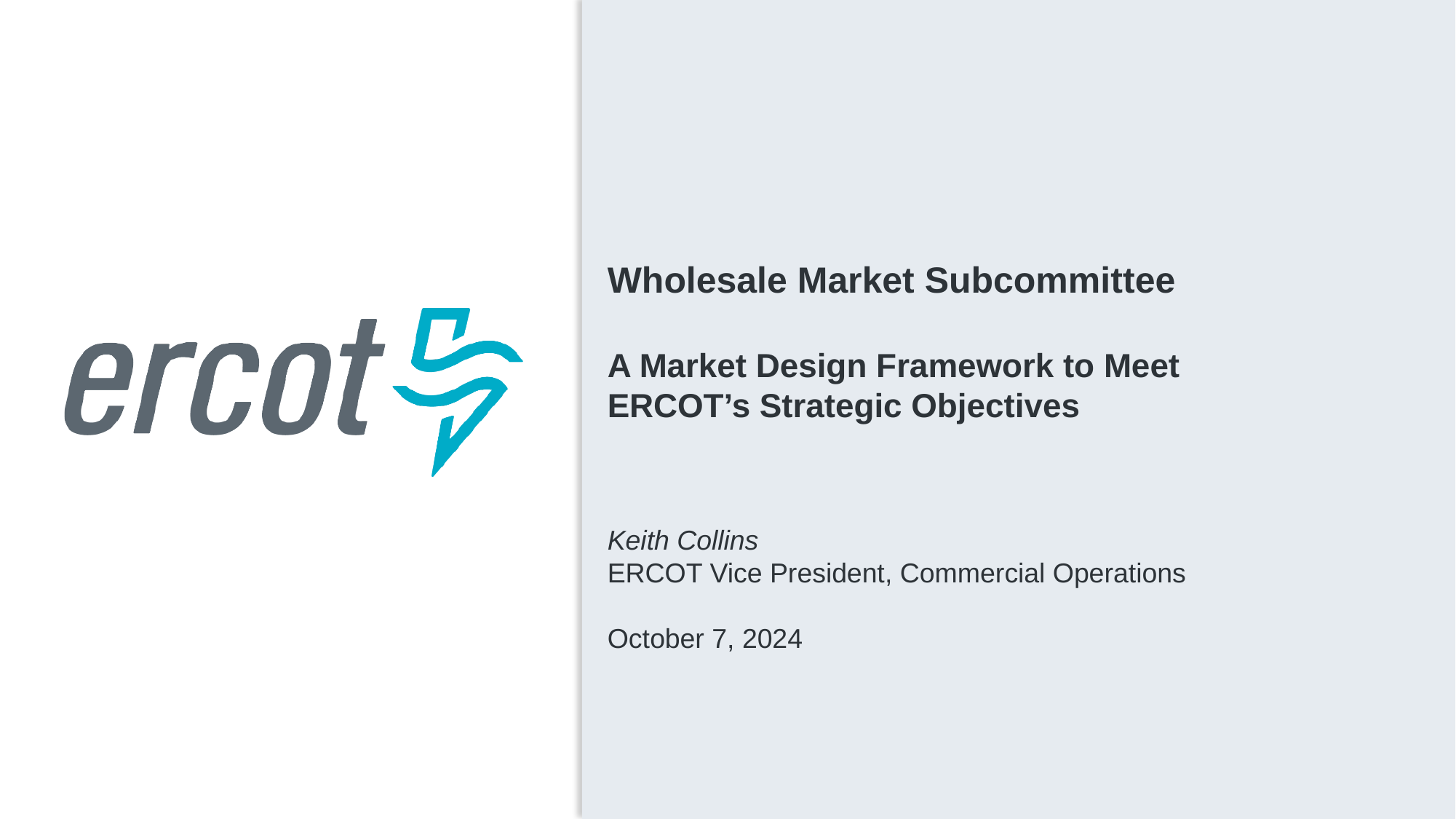

Wholesale Market Subcommittee
A Market Design Framework to Meet ERCOT’s Strategic Objectives

Keith Collins
ERCOT Vice President, Commercial Operations

October 7, 2024